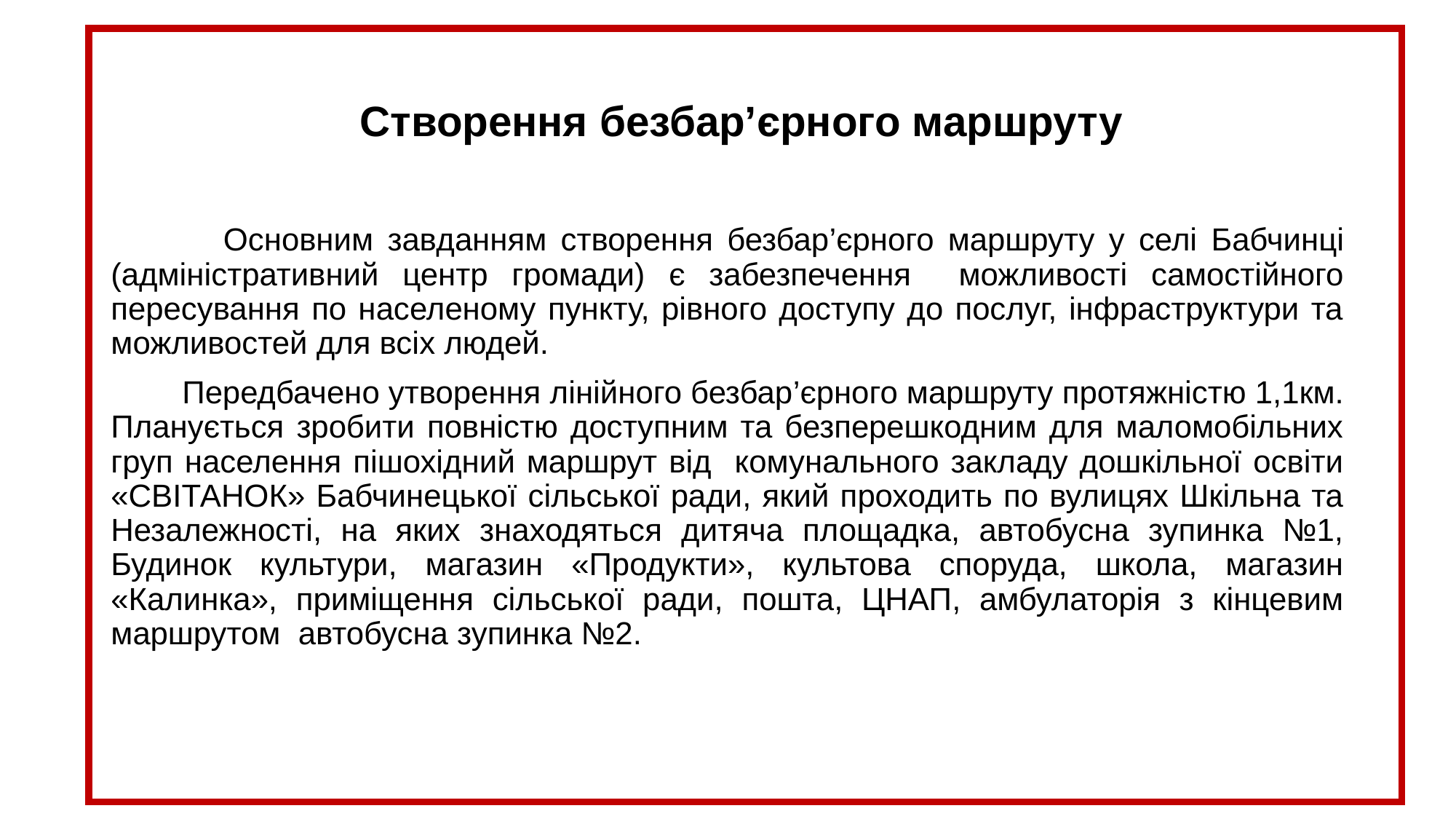

# Створення безбар’єрного маршруту
        Основним завданням створення безбар’єрного маршруту у селі Бабчинці (адміністративний центр громади) є забезпечення  можливості самостійного пересування по населеному пункту, рівного доступу до послуг, інфраструктури та можливостей для всіх людей.
        Передбачено утворення лінійного безбар’єрного маршруту протяжністю 1,1км. Планується зробити повністю доступним та безперешкодним для маломобільних груп населення пішохідний маршрут від  комунального закладу дошкільної освіти «СВІТАНОК» Бабчинецької сільської ради, який проходить по вулицях Шкільна та Незалежності, на яких знаходяться дитяча площадка, автобусна зупинка №1, Будинок культури, магазин «Продукти», культова споруда, школа, магазин «Калинка», приміщення сільської ради, пошта, ЦНАП, амбулаторія з кінцевим маршрутом  автобусна зупинка №2.